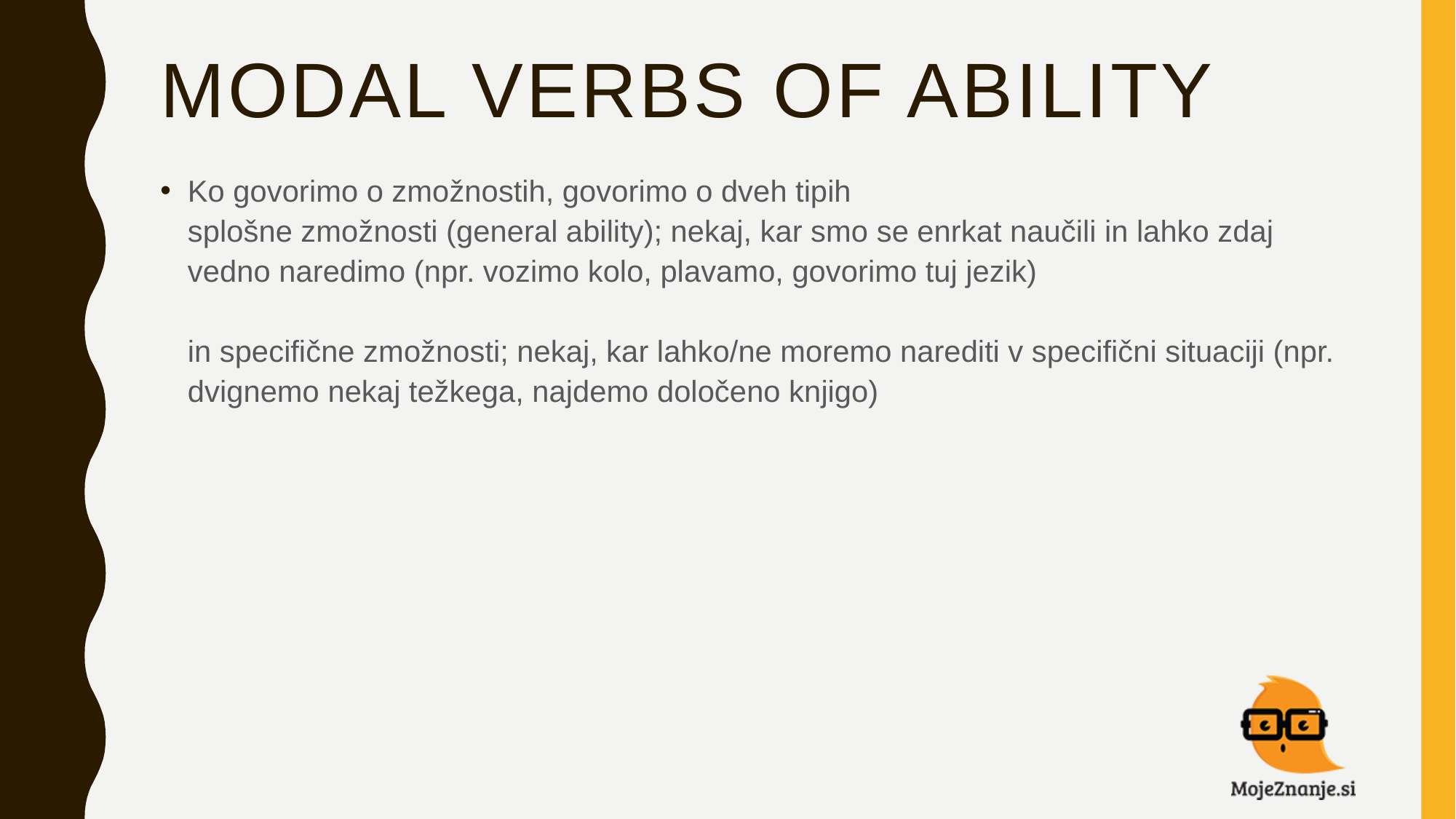

# MODAL VERBS OF ABILITY
Ko govorimo o zmožnostih, govorimo o dveh tipih
splošne zmožnosti (general ability); nekaj, kar smo se enrkat naučili in lahko zdaj vedno naredimo (npr. vozimo kolo, plavamo, govorimo tuj jezik)
in specifične zmožnosti; nekaj, kar lahko/ne moremo narediti v specifični situaciji (npr. dvignemo nekaj težkega, najdemo določeno knjigo)